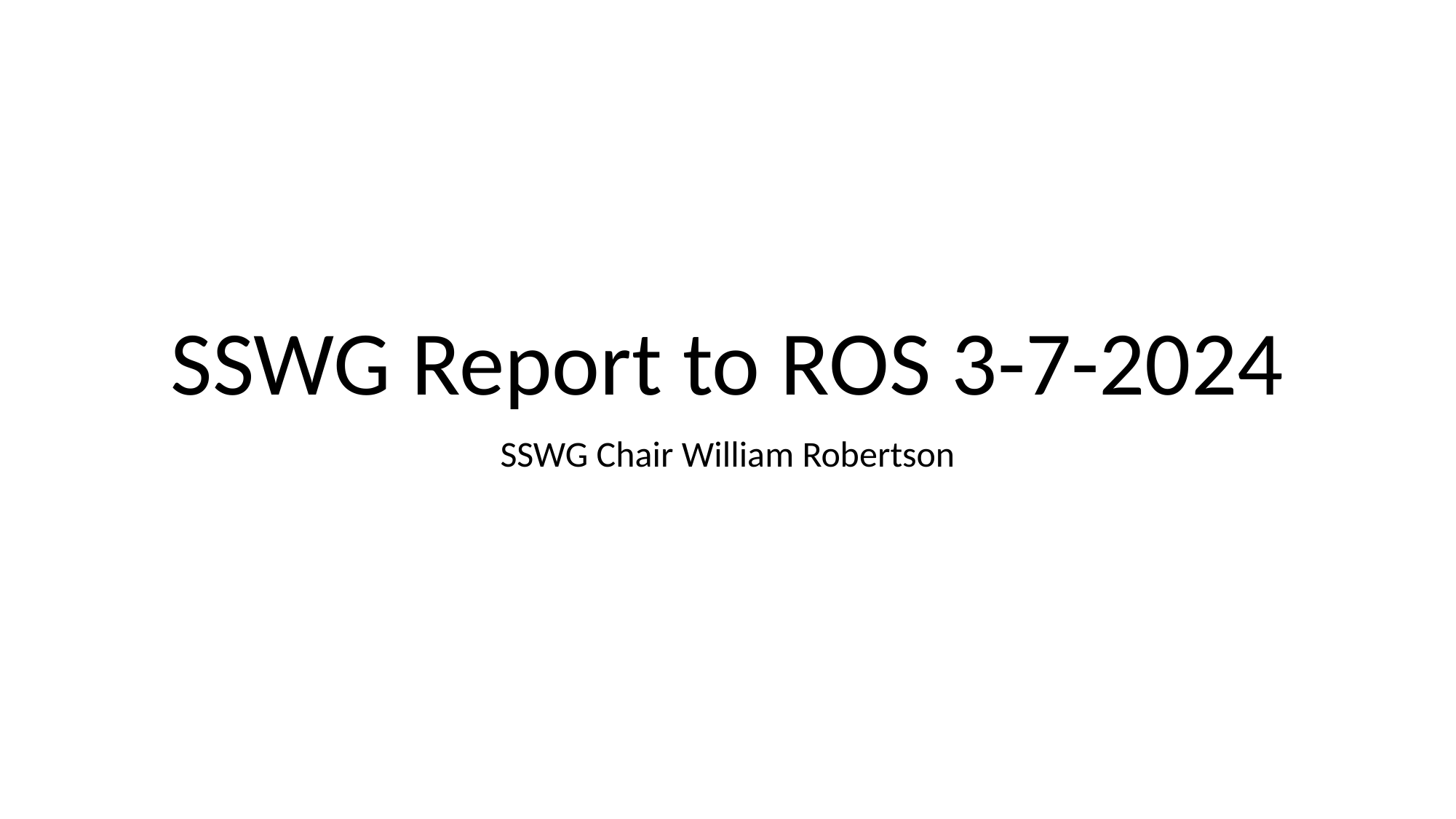

# SSWG Report to ROS 3-7-2024
SSWG Chair William Robertson